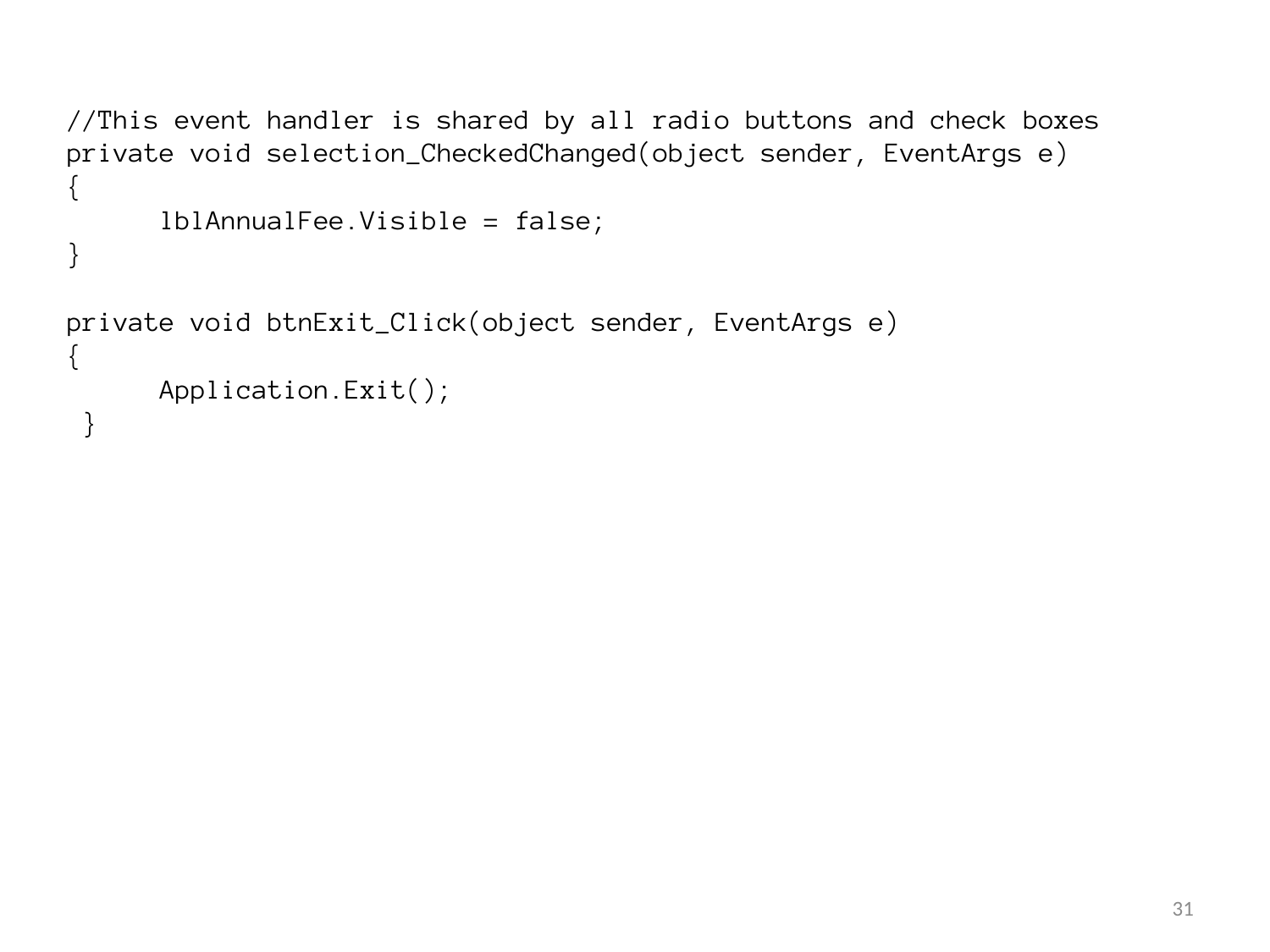

//This event handler is shared by all radio buttons and check boxes
private void selection_CheckedChanged(object sender, EventArgs e)
{
      lblAnnualFee.Visible = false;
}

private void btnExit_Click(object sender, EventArgs e)
{
      Application.Exit();
 }
31